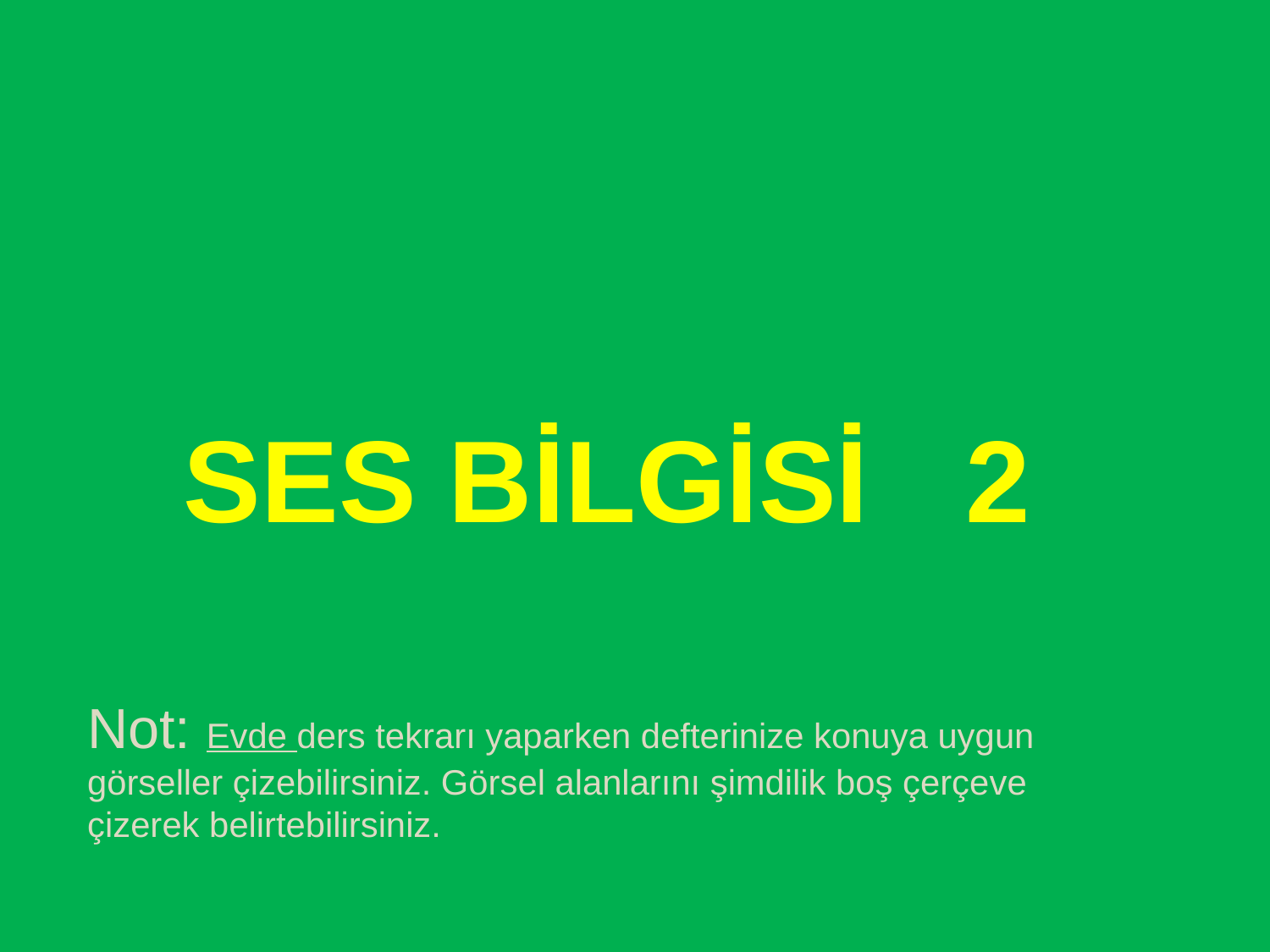

SES BİLGİSİ   2
#

Not: Evde ders tekrarı yaparken defterinize konuya uygun görseller çizebilirsiniz. Görsel alanlarını şimdilik boş çerçeve çizerek belirtebilirsiniz.